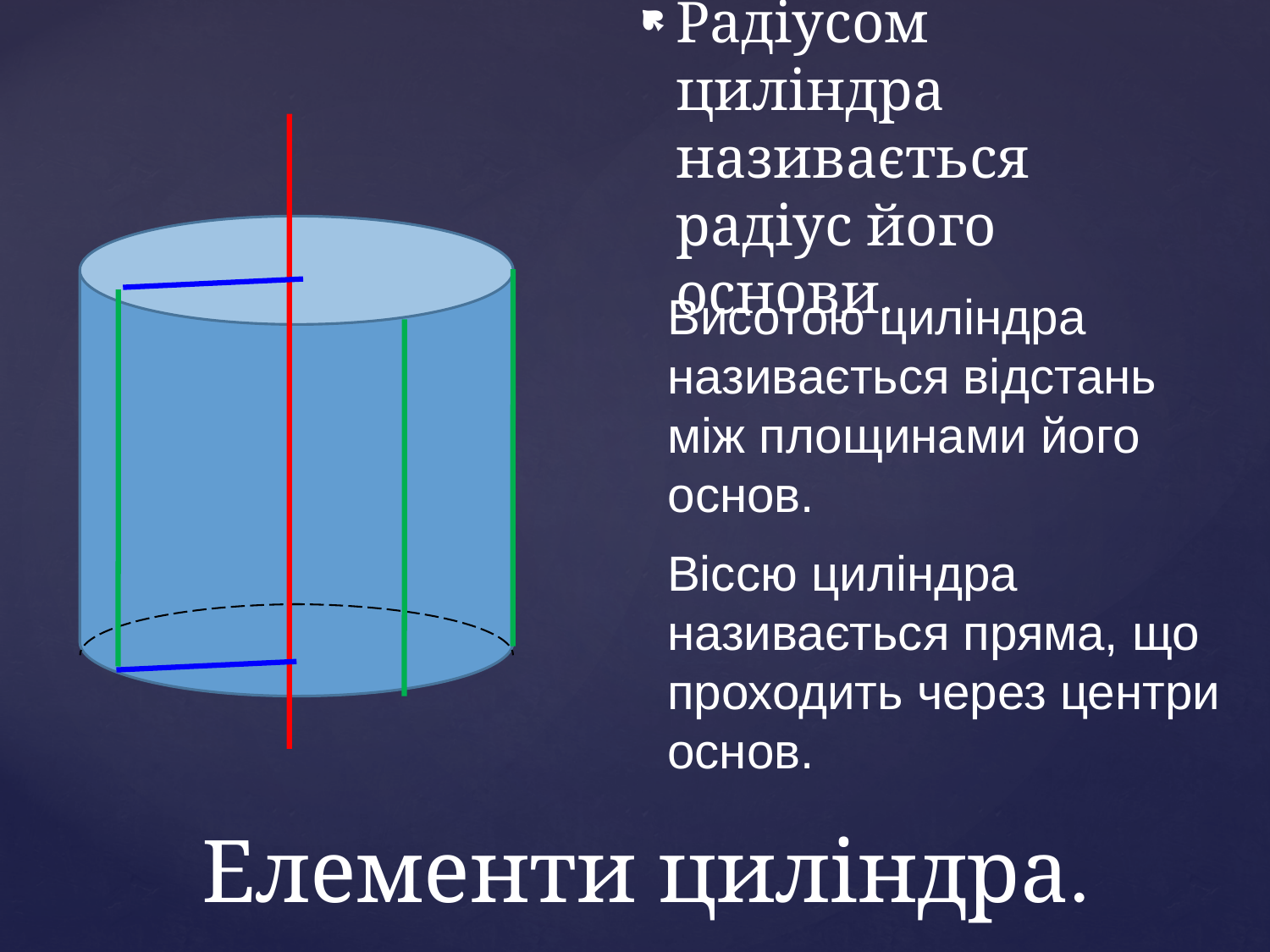

Радіусом циліндра називається радіус його основи.

Висотою циліндра називається відстань між площинами його основ.
Віссю циліндра називається пряма, що проходить через центри основ.
# Елементи циліндра.